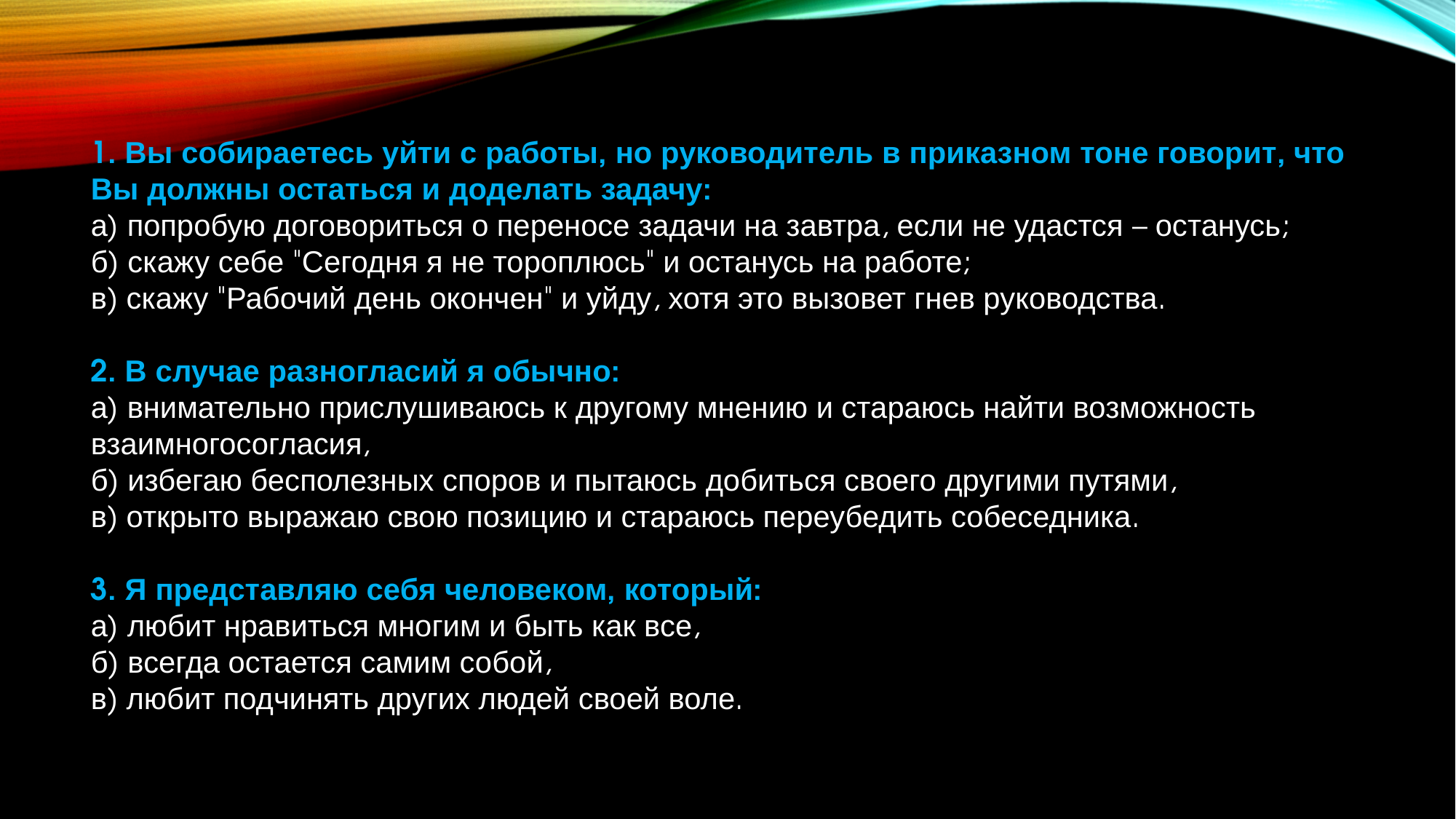

1. Вы собираетесь уйти с работы, но руководитель в приказном тоне говорит, что Вы должны остаться и доделать задачу:
а) попробую договориться о переносе задачи на завтра, если не удастся – останусь;
б) скажу себе "Сегодня я не тороплюсь" и останусь на работе;
в) скажу "Рабочий день окончен" и уйду, хотя это вызовет гнев руководства.

2. В случае разногласий я обычно:
а) внимательно прислушиваюсь к другому мнению и стараюсь найти возможность взаимногосогласия,
б) избегаю бесполезных споров и пытаюсь добиться своего другими путями,
в) открыто выражаю свою позицию и стараюсь переубедить собеседника.

3. Я представляю себя человеком, который:
а) любит нравиться многим и быть как все,
б) всегда остается самим собой,
в) любит подчинять других людей своей воле.